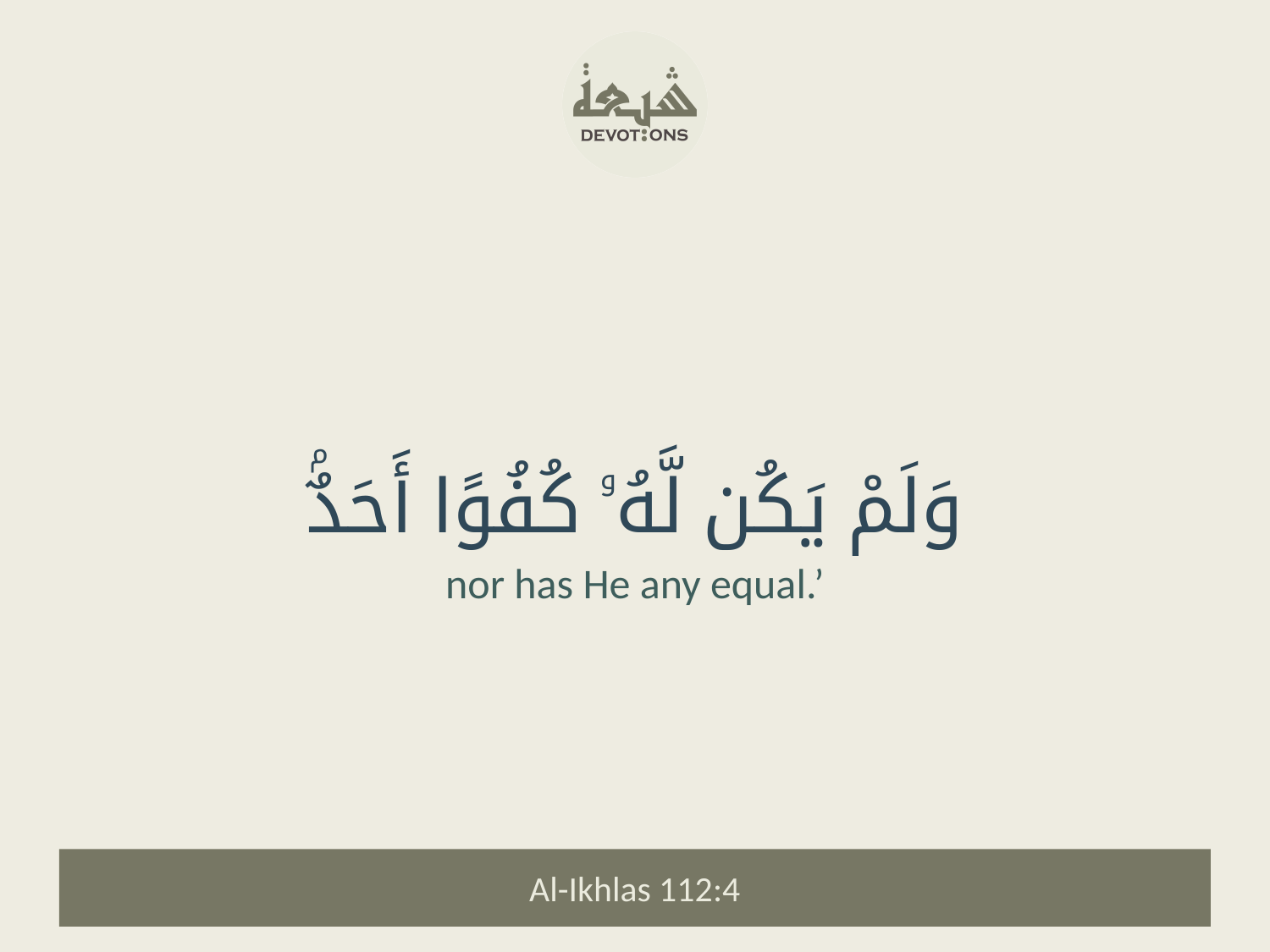

وَلَمْ يَكُن لَّهُۥ كُفُوًا أَحَدٌۢ
nor has He any equal.’
Al-Ikhlas 112:4